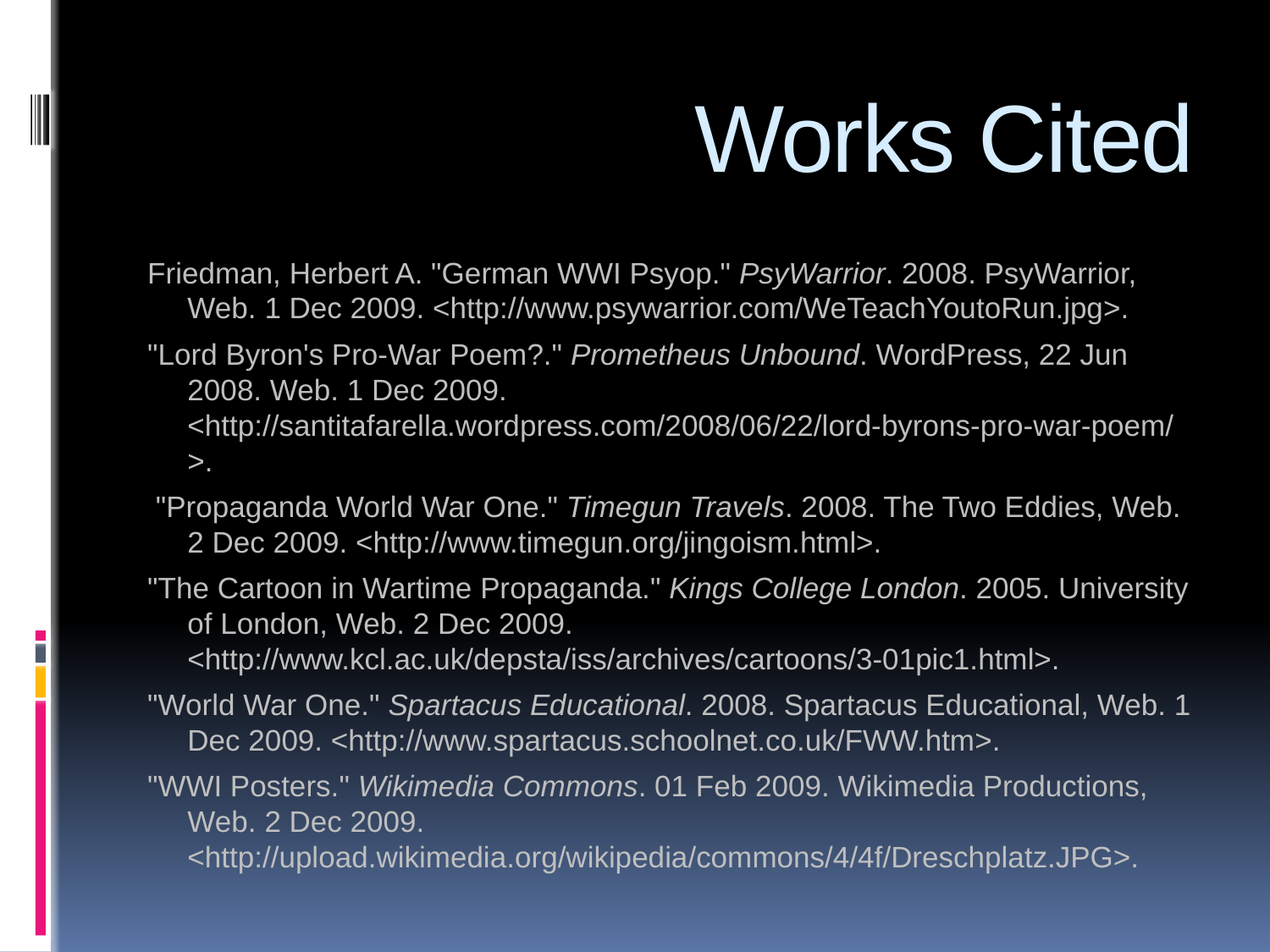

# Works Cited
Friedman, Herbert A. "German WWI Psyop." PsyWarrior. 2008. PsyWarrior, Web. 1 Dec 2009. <http://www.psywarrior.com/WeTeachYoutoRun.jpg>.
"Lord Byron's Pro-War Poem?." Prometheus Unbound. WordPress, 22 Jun 2008. Web. 1 Dec 2009. <http://santitafarella.wordpress.com/2008/06/22/lord-byrons-pro-war-poem/>.
 "Propaganda World War One." Timegun Travels. 2008. The Two Eddies, Web. 2 Dec 2009. <http://www.timegun.org/jingoism.html>.
"The Cartoon in Wartime Propaganda." Kings College London. 2005. University of London, Web. 2 Dec 2009. <http://www.kcl.ac.uk/depsta/iss/archives/cartoons/3-01pic1.html>.
"World War One." Spartacus Educational. 2008. Spartacus Educational, Web. 1 Dec 2009. <http://www.spartacus.schoolnet.co.uk/FWW.htm>.
"WWI Posters." Wikimedia Commons. 01 Feb 2009. Wikimedia Productions, Web. 2 Dec 2009. <http://upload.wikimedia.org/wikipedia/commons/4/4f/Dreschplatz.JPG>.